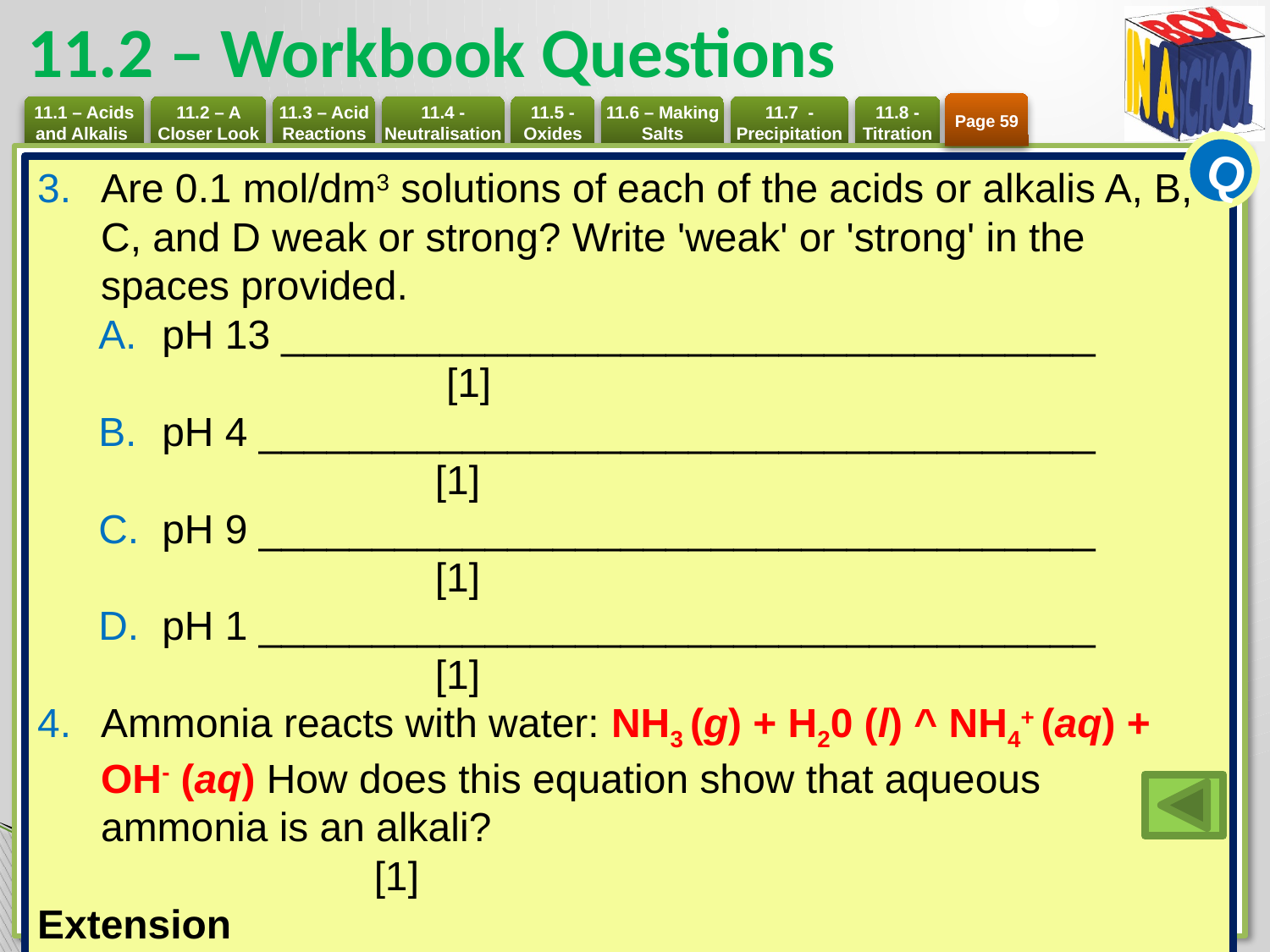

# 11.2 – Workbook Questions
Page 59
Q
Are 0.1 mol/dm3 solutions of each of the acids or alkalis A, B,
C, and D weak or strong? Write 'weak' or 'strong' in the spaces provided.
pH 13 ____________________________________	 [1]
pH 4 _____________________________________	[1]
pH 9 _____________________________________	[1]
pH 1 _____________________________________	[1]
Ammonia reacts with water: NH3 (g) + H20 (l) ^ NH4+ (aq) + OH- (aq) How does this equation show that aqueous ammonia is an alkali?			[1]
Extension
Use the internet to find the solubilities of the hydroxides of barium, calcium, and magnesium. Suggest why there is a trend in the pH values of saturated solutions of these hydroxides. 	[4]